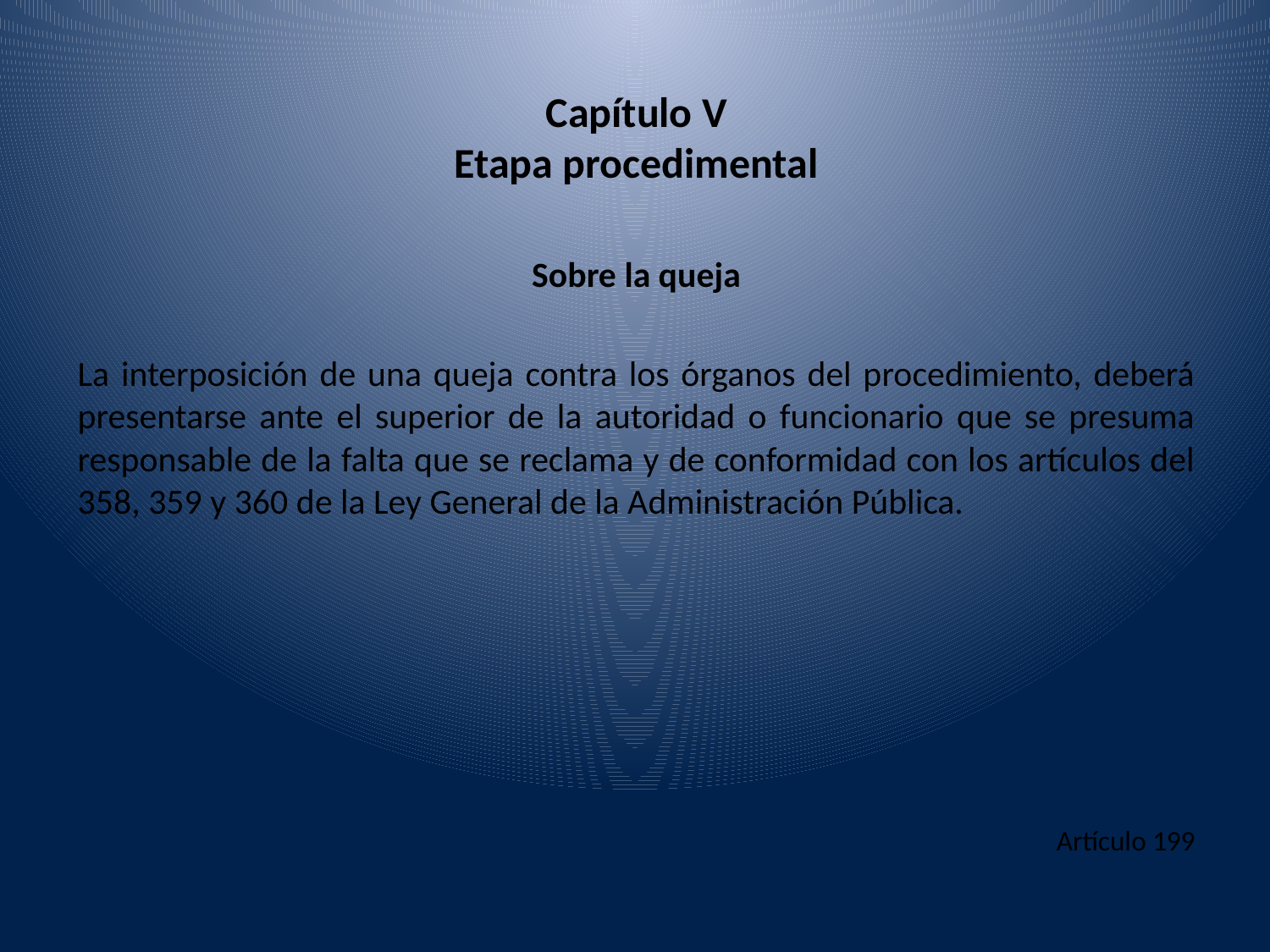

# Capítulo V Etapa procedimental
Sobre la queja

La interposición de una queja contra los órganos del procedimiento, deberá presentarse ante el superior de la autoridad o funcionario que se presuma responsable de la falta que se reclama y de conformidad con los artículos del 358, 359 y 360 de la Ley General de la Administración Pública.

Artículo 199